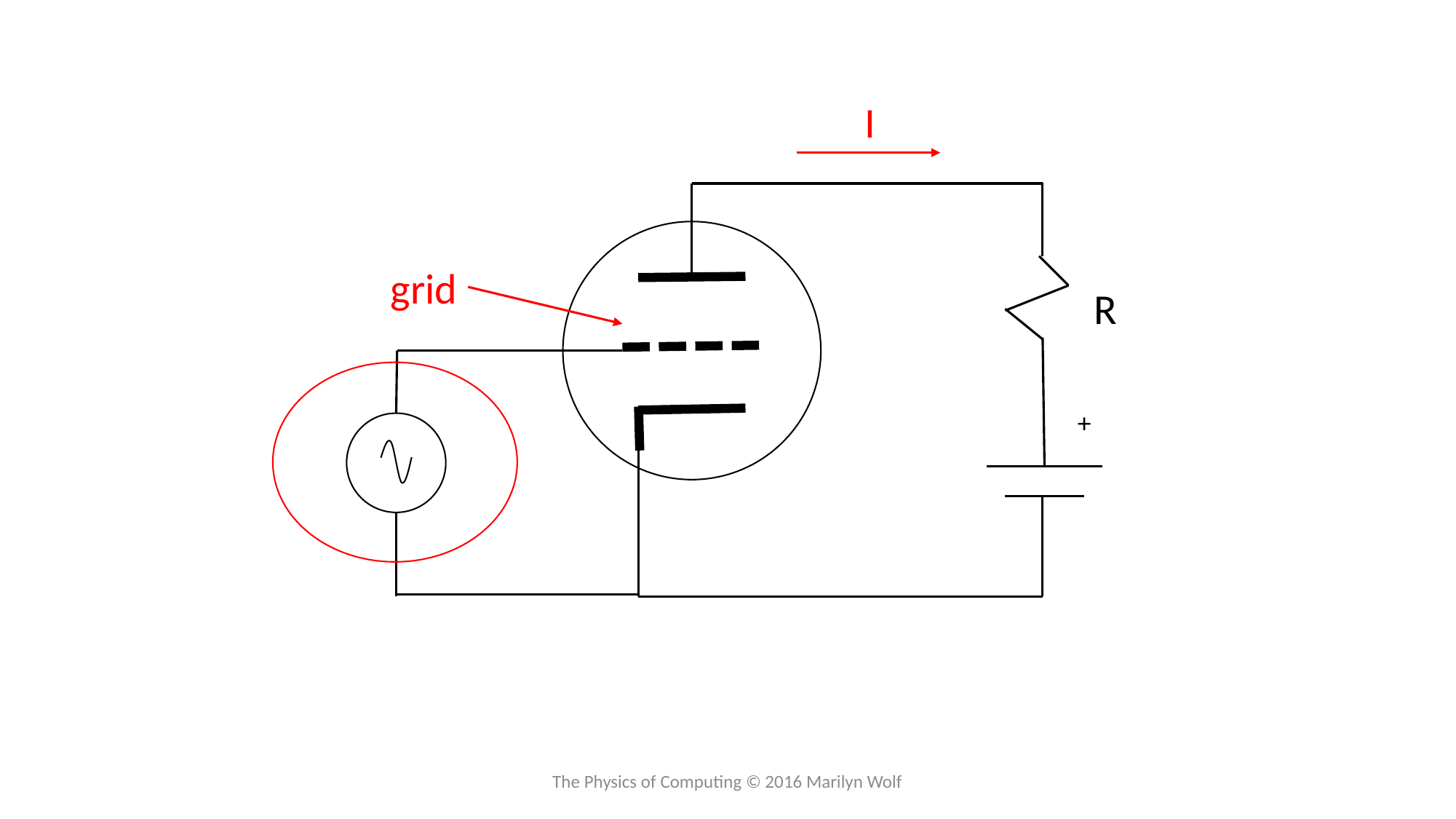

I

grid
R

+

The Physics of Computing © 2016 Marilyn Wolf